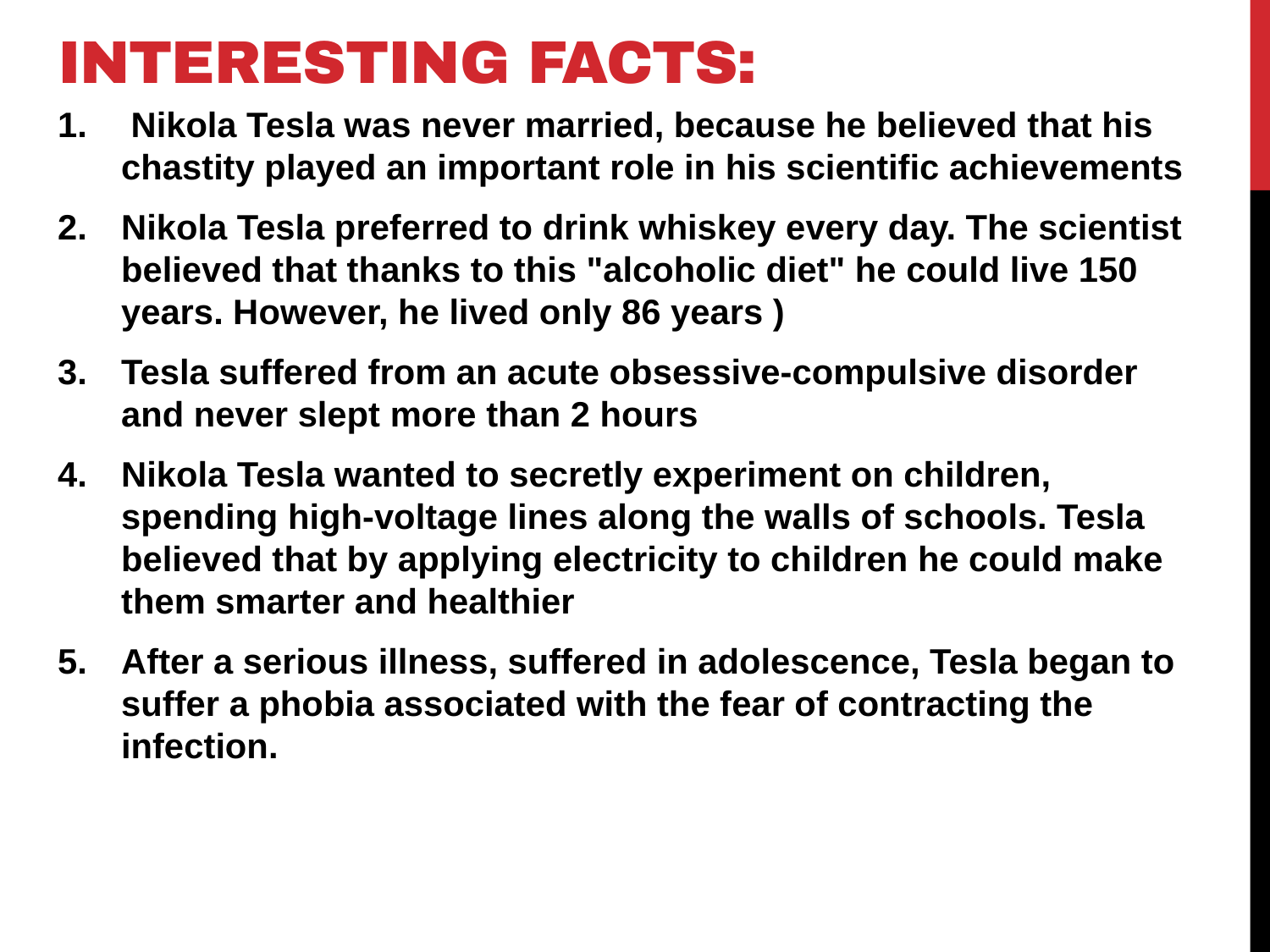

# Interesting Facts:
 Nikola Tesla was never married, because he believed that his chastity played an important role in his scientific achievements
Nikola Tesla preferred to drink whiskey every day. The scientist believed that thanks to this "alcoholic diet" he could live 150 years. However, he lived only 86 years )
Tesla suffered from an acute obsessive-compulsive disorder and never slept more than 2 hours
Nikola Tesla wanted to secretly experiment on children, spending high-voltage lines along the walls of schools. Tesla believed that by applying electricity to children he could make them smarter and healthier
After a serious illness, suffered in adolescence, Tesla began to suffer a phobia associated with the fear of contracting the infection.